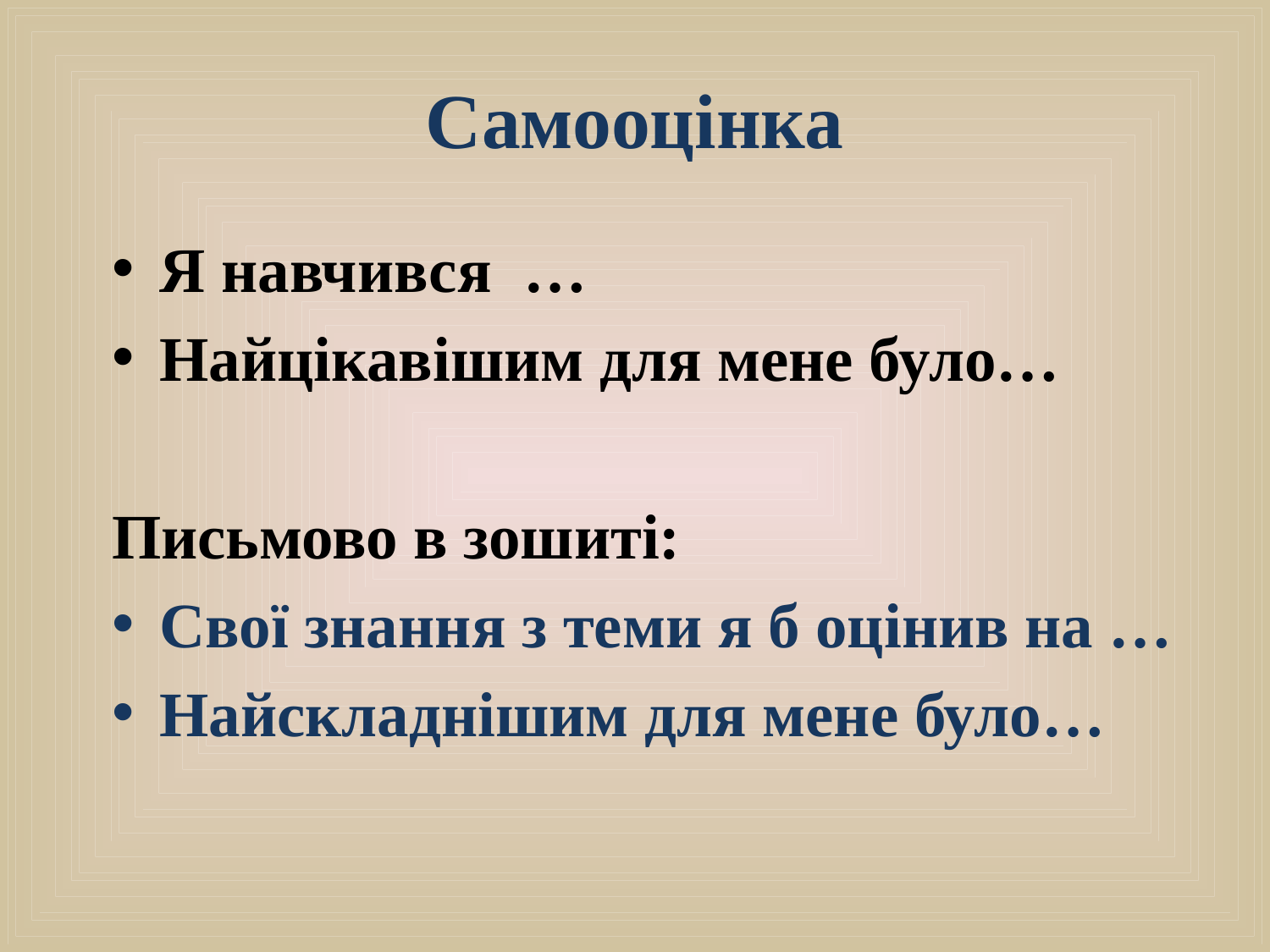

# Самооцінка
Я навчився  …
Найцікавішим для мене було…

Письмово в зошиті:
Свої знання з теми я б оцінив на …
Найскладнішим для мене було…